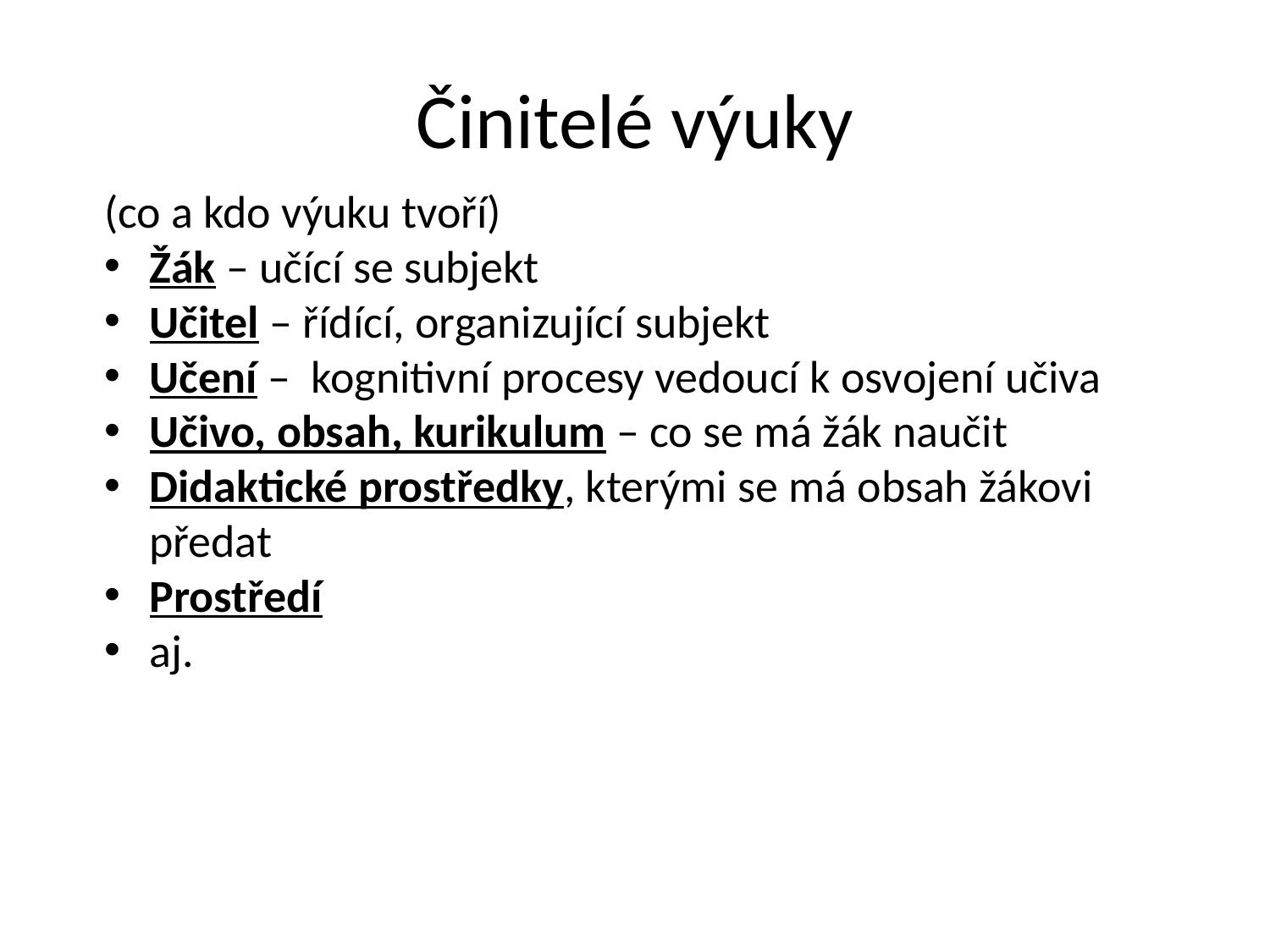

# Činitelé výuky
(co a kdo výuku tvoří)
Žák – učící se subjekt
Učitel – řídící, organizující subjekt
Učení –  kognitivní procesy vedoucí k osvojení učiva
Učivo, obsah, kurikulum – co se má žák naučit
Didaktické prostředky, kterými se má obsah žákovi předat
Prostředí
aj.